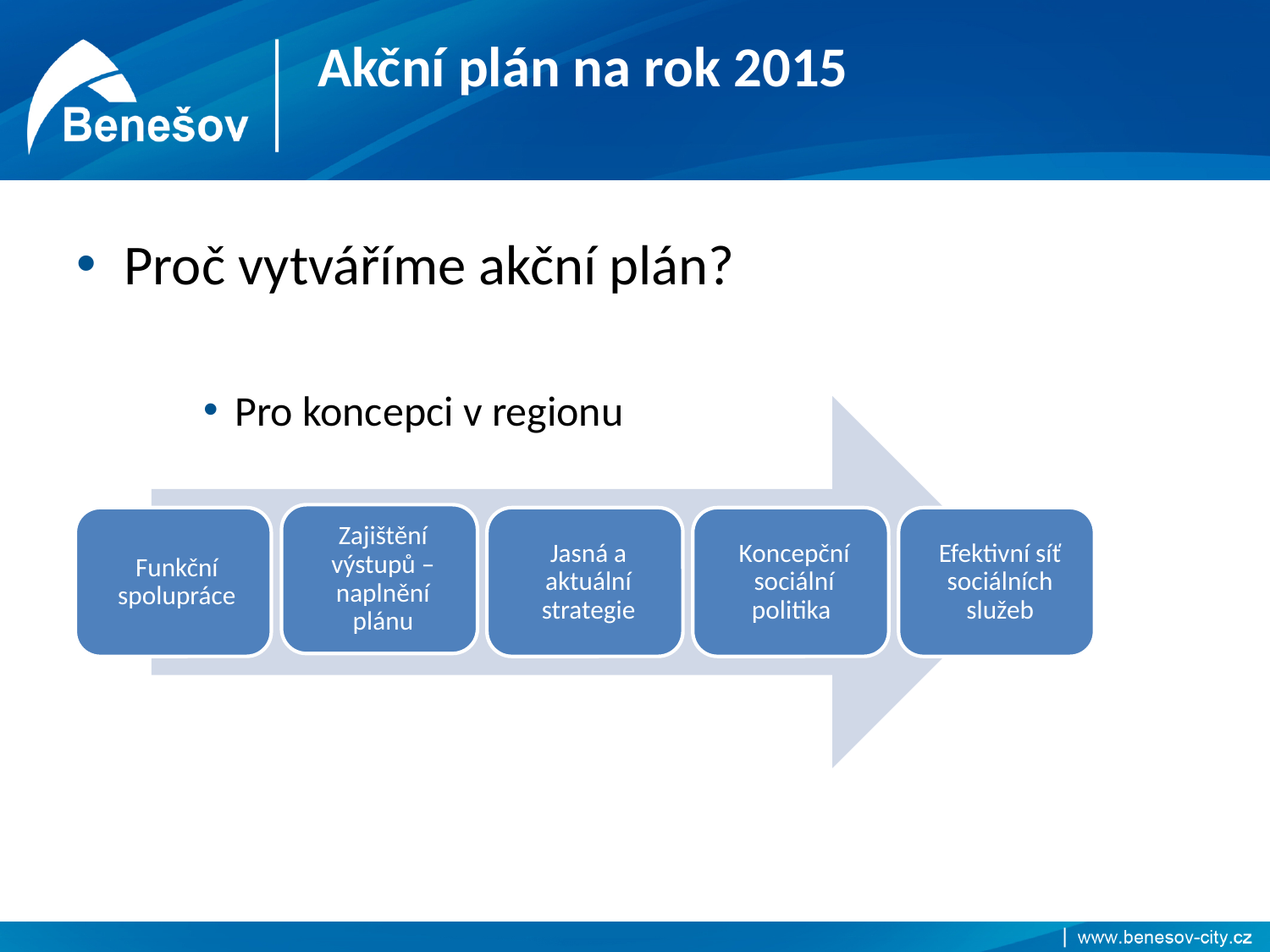

# Akční plán na rok 2015
Proč vytváříme akční plán?

Pro koncepci v regionu

Funkční spolupráce
Zajištění výstupů – naplnění plánu
Jasná a aktuální strategie
Koncepční sociální politika
Efektivní síť sociálních služeb